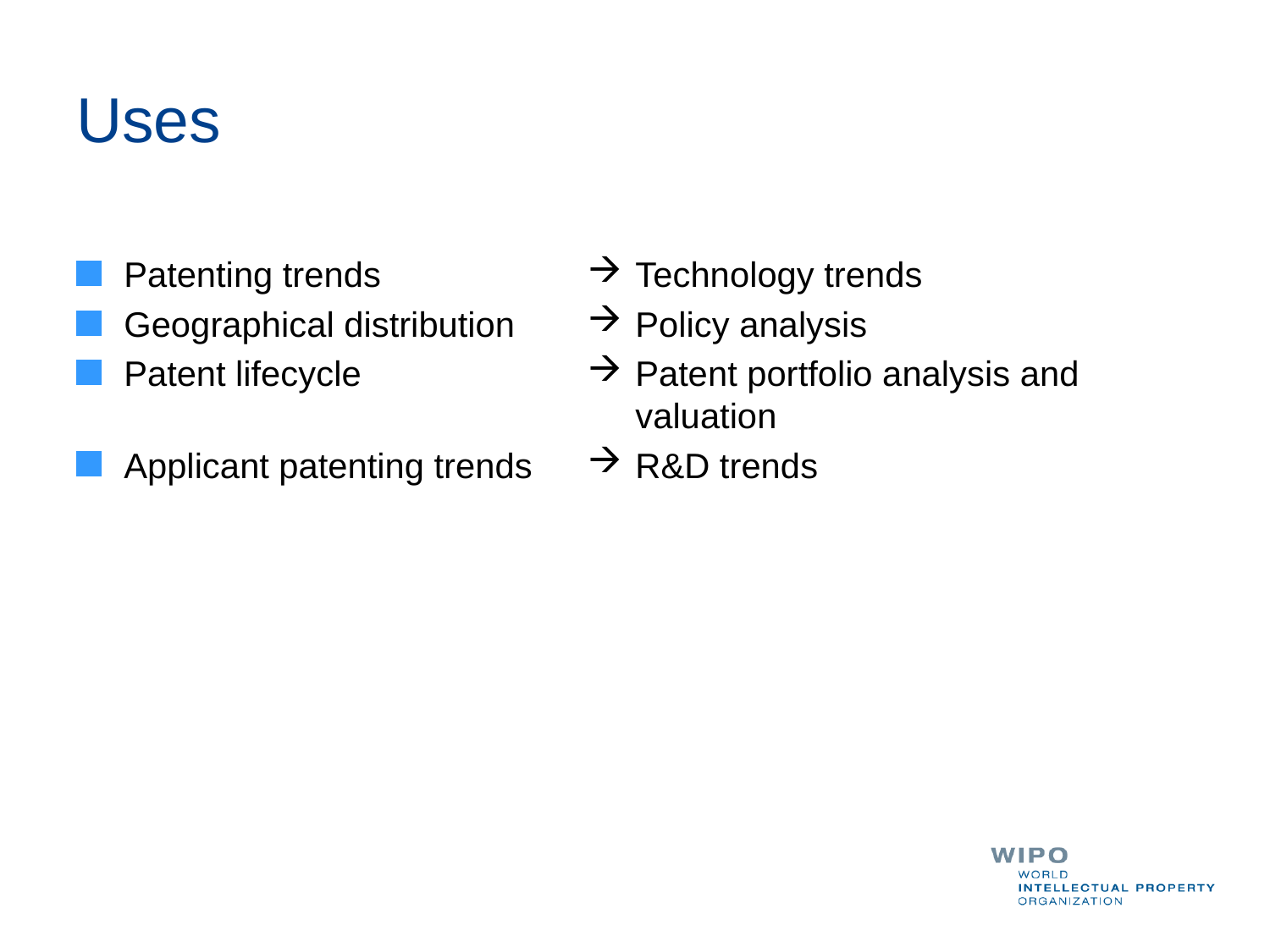

Uses
Patenting trends
Geographical distribution
Patent lifecycle
Applicant patenting trends
Technology trends
Policy analysis
Patent portfolio analysis and valuation
R&D trends